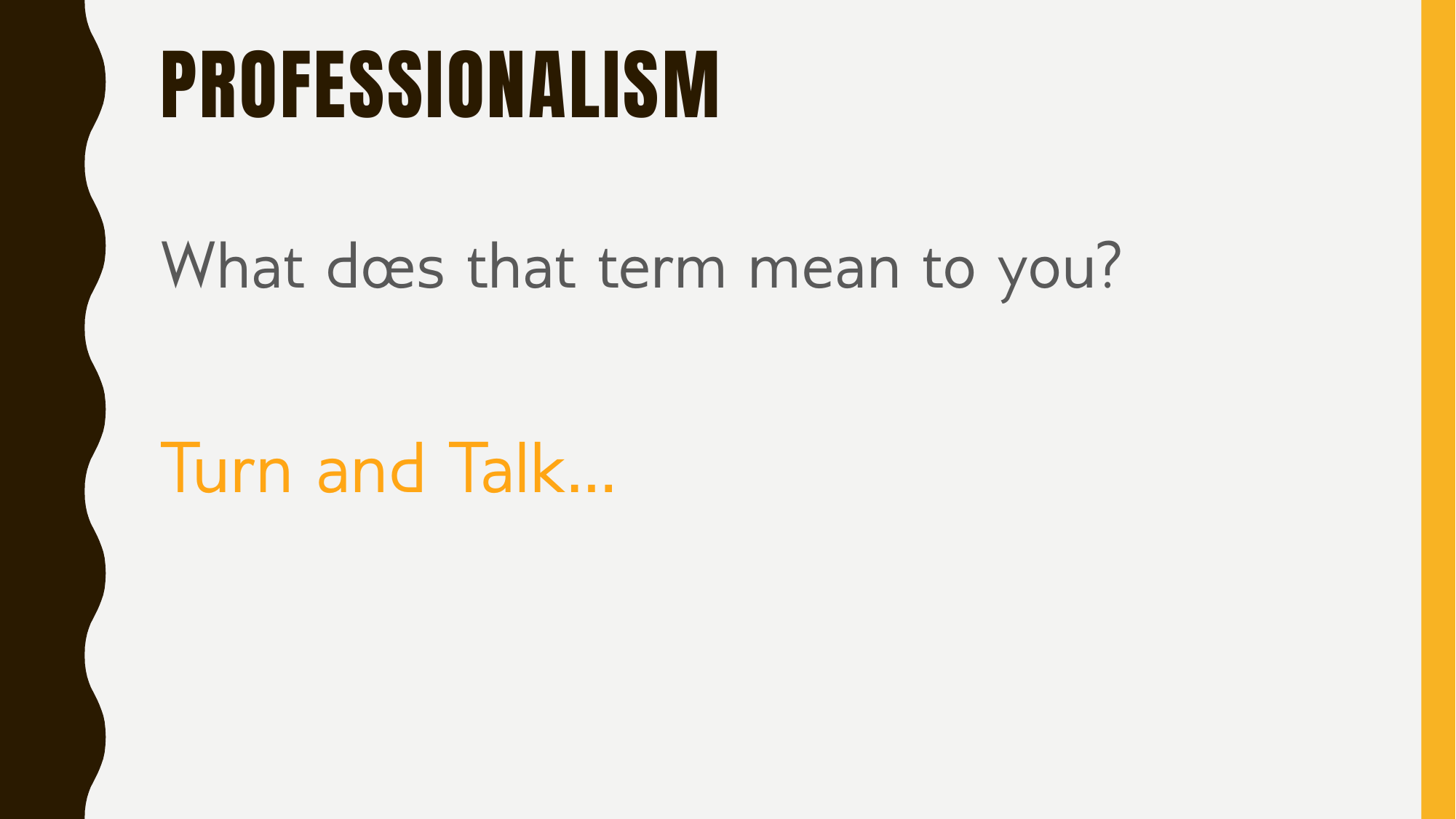

# Professionalism
What does that term mean to you?

Turn and Talk…